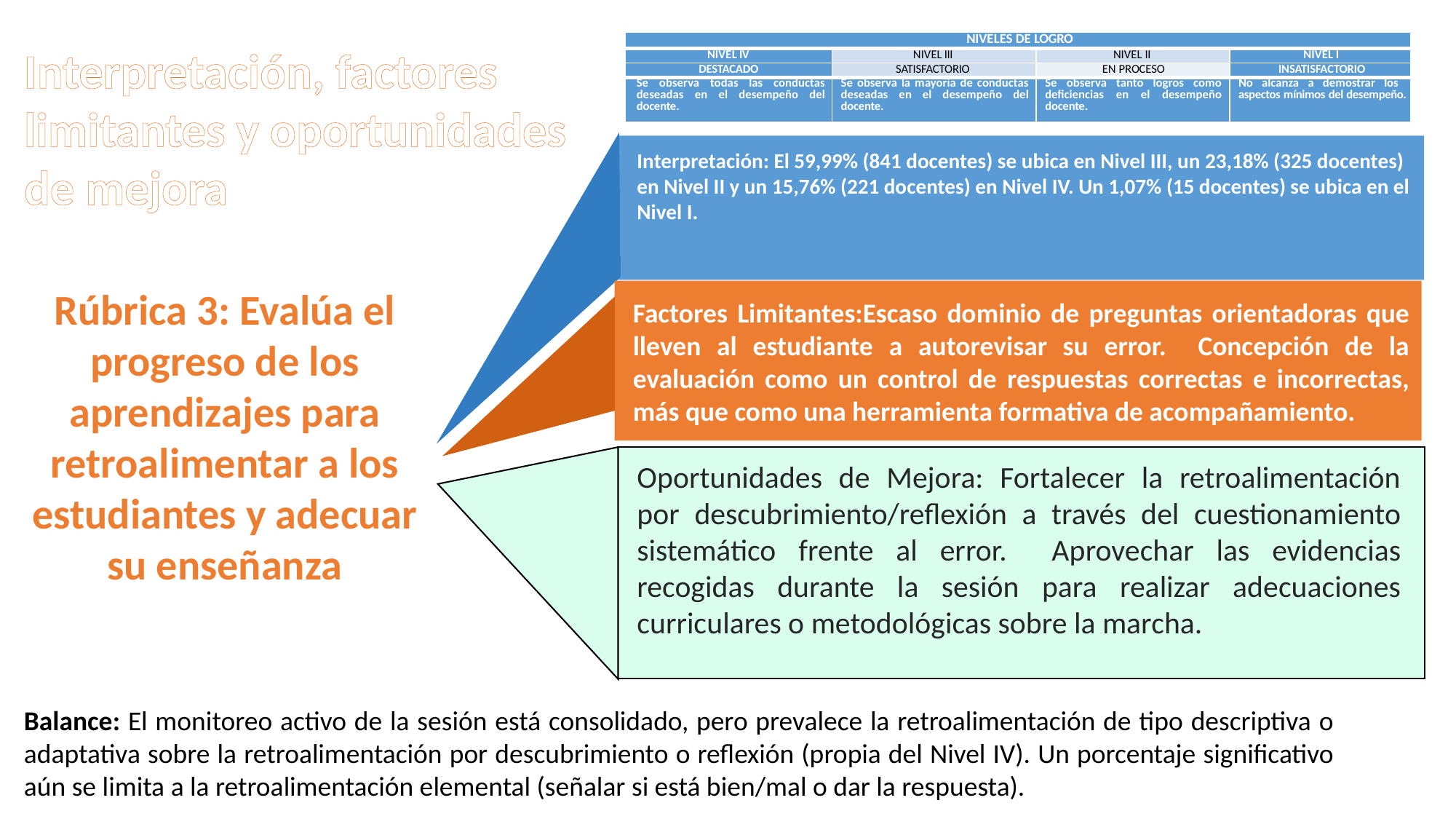

| NIVELES DE LOGRO |  |  |  |
| --- | --- | --- | --- |
| NIVEL IV | NIVEL III | NIVEL II | NIVEL I |
| DESTACADO | SATISFACTORIO | EN PROCESO | INSATISFACTORIO |
| Se observa todas las conductas deseadas en el desempeño del docente. | Se observa la mayoría de conductas deseadas en el desempeño del docente. | Se observa tanto logros como deficiencias en el desempeño docente. | No alcanza a demostrar los aspectos mínimos del desempeño. |
Interpretación, factores limitantes y oportunidades de mejora

Interpretación: El 59,99% (841 docentes) se ubica en Nivel III, un 23,18% (325 docentes) en Nivel II y un 15,76% (221 docentes) en Nivel IV. Un 1,07% (15 docentes) se ubica en el Nivel I.

Rúbrica 3: Evalúa el progreso de los aprendizajes para retroalimentar a los estudiantes y adecuar su enseñanza

Factores Limitantes:Escaso dominio de preguntas orientadoras que lleven al estudiante a autorevisar su error.  Concepción de la evaluación como un control de respuestas correctas e incorrectas, más que como una herramienta formativa de acompañamiento.

Oportunidades de Mejora: Fortalecer la retroalimentación por descubrimiento/reflexión a través del cuestionamiento sistemático frente al error.  Aprovechar las evidencias recogidas durante la sesión para realizar adecuaciones curriculares o metodológicas sobre la marcha.

Balance: El monitoreo activo de la sesión está consolidado, pero prevalece la retroalimentación de tipo descriptiva o adaptativa sobre la retroalimentación por descubrimiento o reflexión (propia del Nivel IV). Un porcentaje significativo aún se limita a la retroalimentación elemental (señalar si está bien/mal o dar la respuesta).